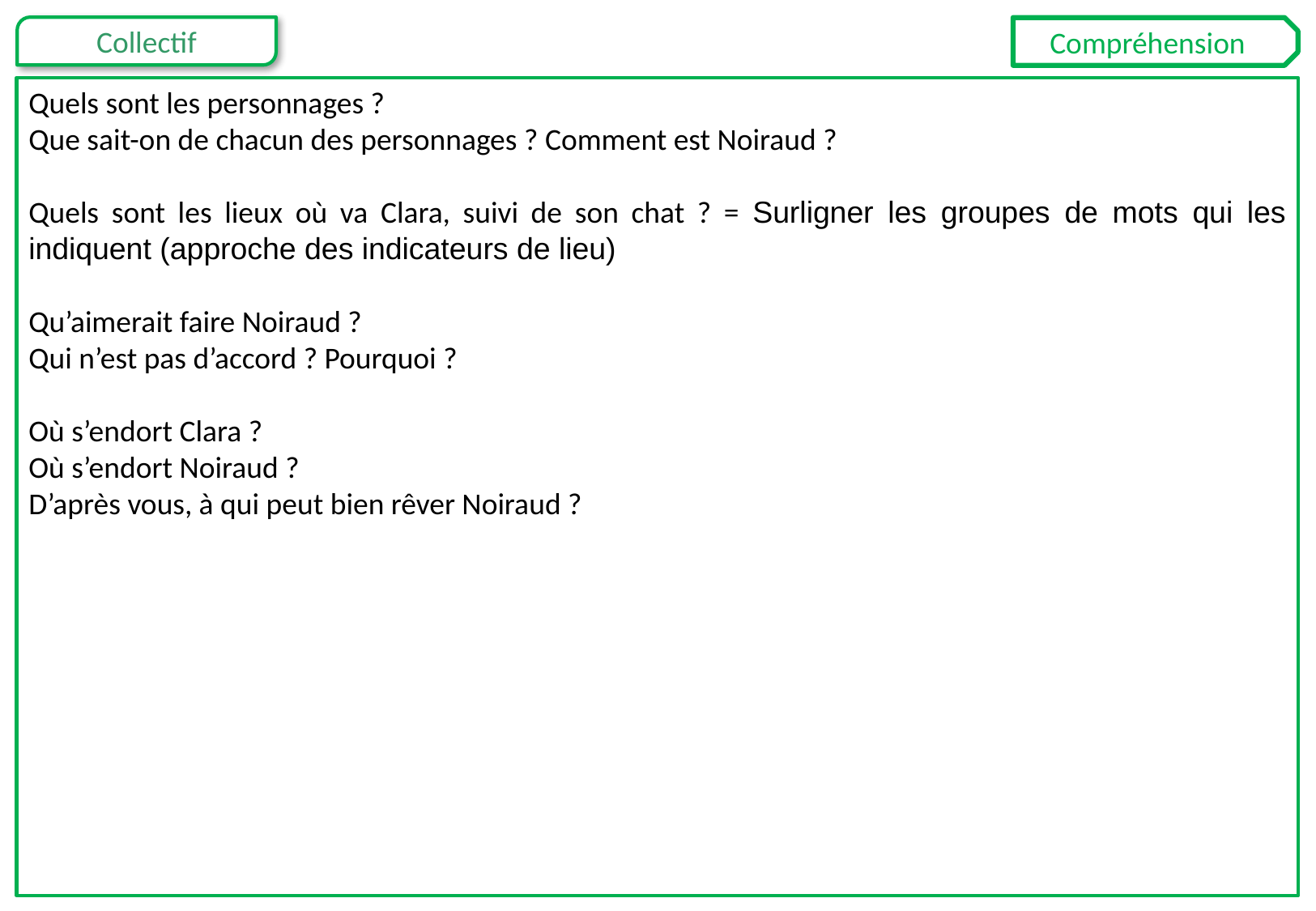

Compréhension
Quels sont les personnages ?
Que sait-on de chacun des personnages ? Comment est Noiraud ?

Quels sont les lieux où va Clara, suivi de son chat ? = Surligner les groupes de mots qui les indiquent (approche des indicateurs de lieu)

Qu’aimerait faire Noiraud ?
Qui n’est pas d’accord ? Pourquoi ?

Où s’endort Clara ?
Où s’endort Noiraud ?
D’après vous, à qui peut bien rêver Noiraud ?